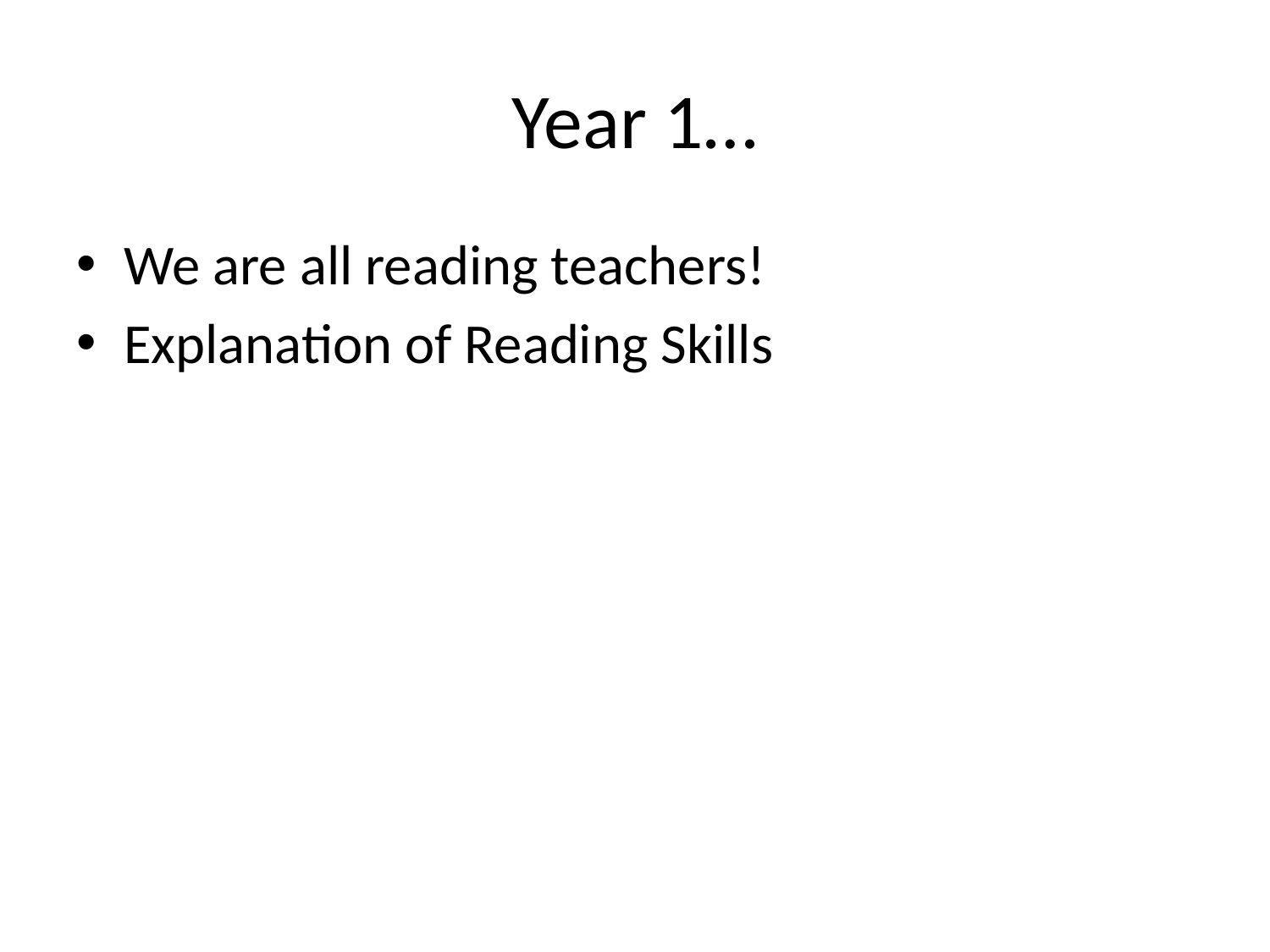

# Year 1…
We are all reading teachers!
Explanation of Reading Skills